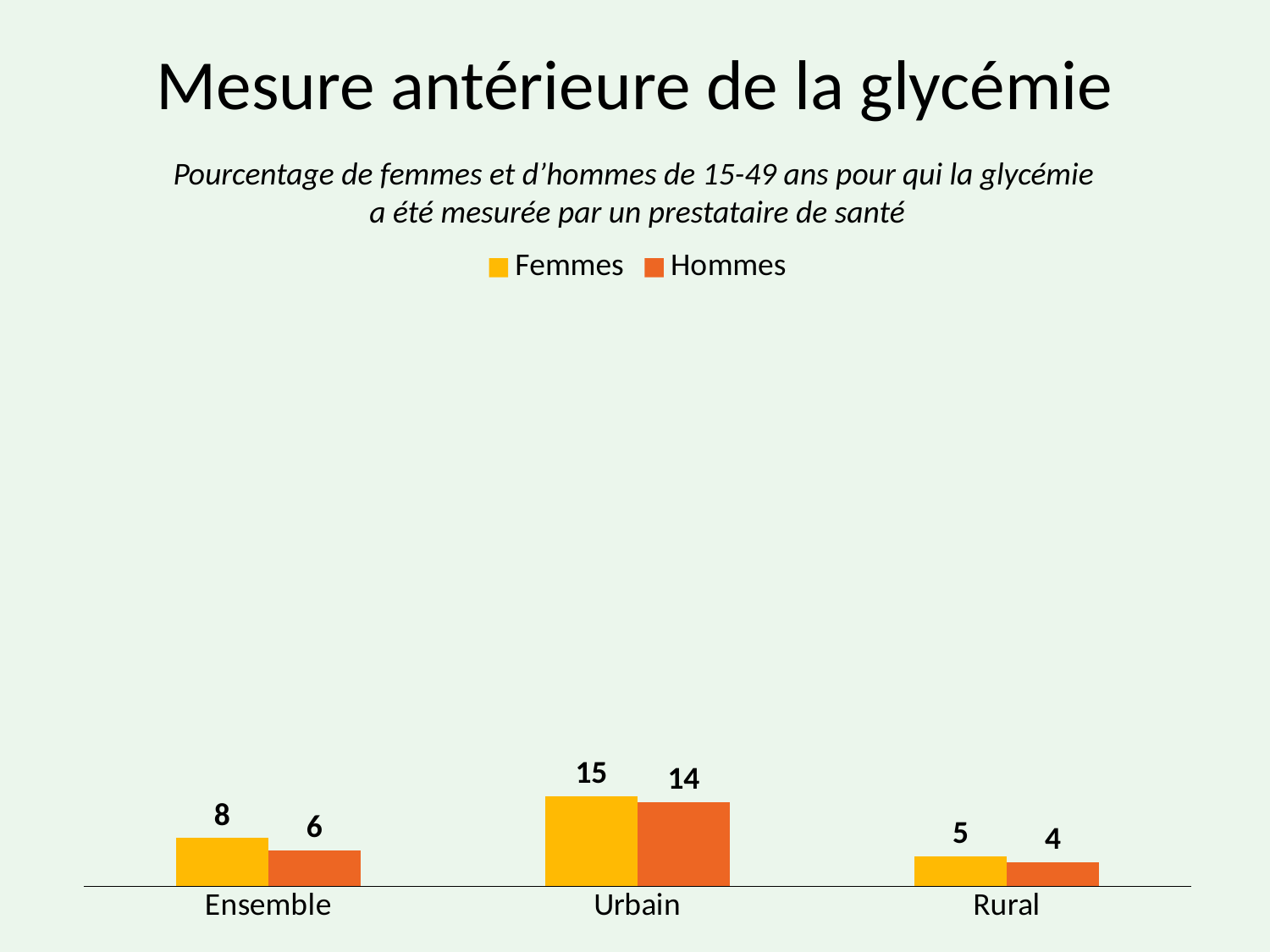

# Mesure antérieure de la glycémie
Pourcentage de femmes et d’hommes de 15-49 ans pour qui la glycémie
a été mesurée par un prestataire de santé

### Chart

| Category | Femmes | Hommes |
|---|---|---|
| Ensemble | 8.0 | 6.0 |
| Urbain | 15.0 | 14.0 |
| Rural | 5.0 | 4.0 |